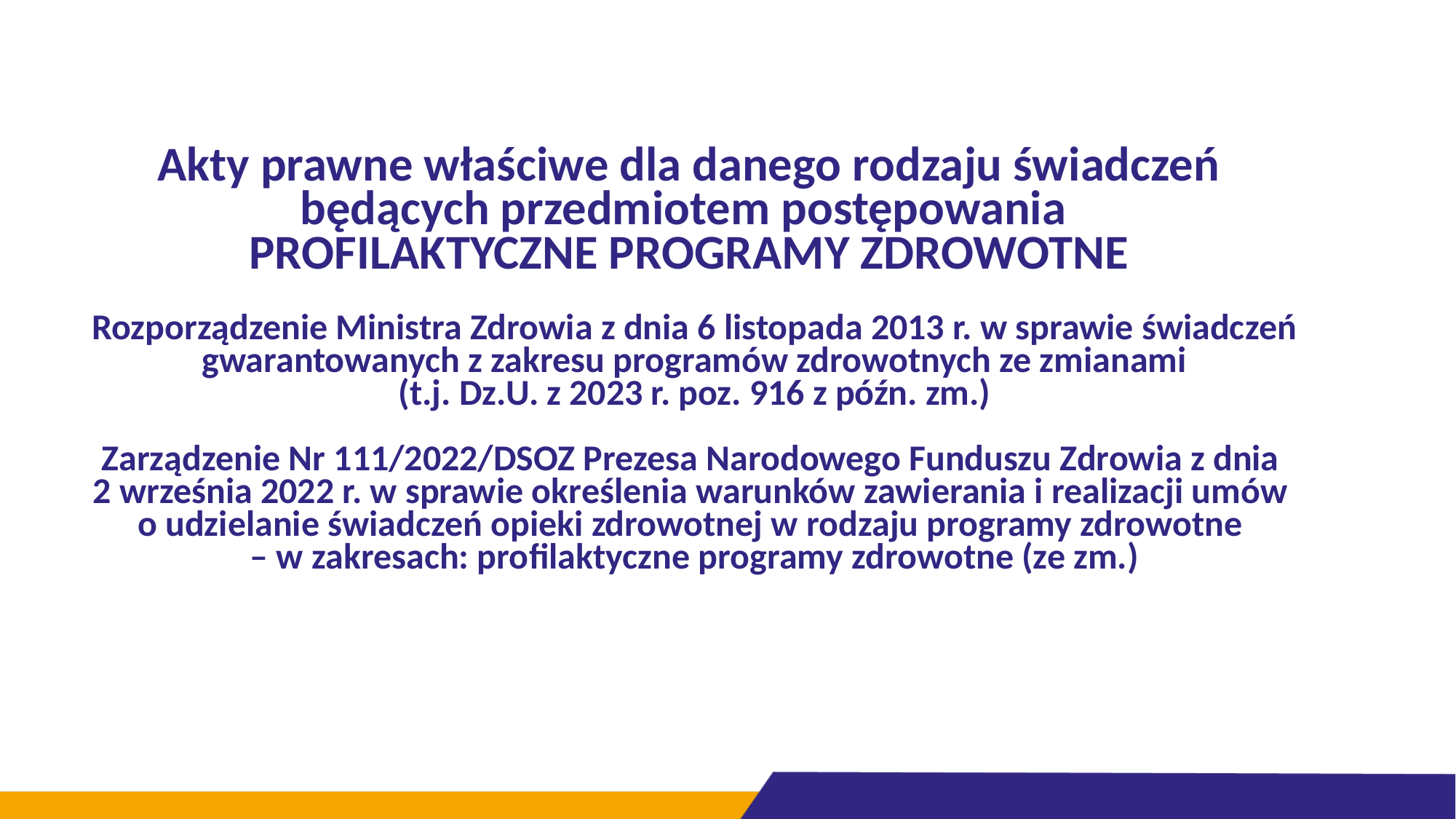

# Akty prawne właściwe dla danego rodzaju świadczeń będących przedmiotem postępowania PROFILAKTYCZNE PROGRAMY ZDROWOTNE Rozporządzenie Ministra Zdrowia z dnia 6 listopada 2013 r. w sprawie świadczeń gwarantowanych z zakresu programów zdrowotnych ze zmianami (t.j. Dz.U. z 2023 r. poz. 916 z późn. zm.) Zarządzenie Nr 111/2022/DSOZ Prezesa Narodowego Funduszu Zdrowia z dnia 2 września 2022 r. w sprawie określenia warunków zawierania i realizacji umów o udzielanie świadczeń opieki zdrowotnej w rodzaju programy zdrowotne – w zakresach: profilaktyczne programy zdrowotne (ze zm.)